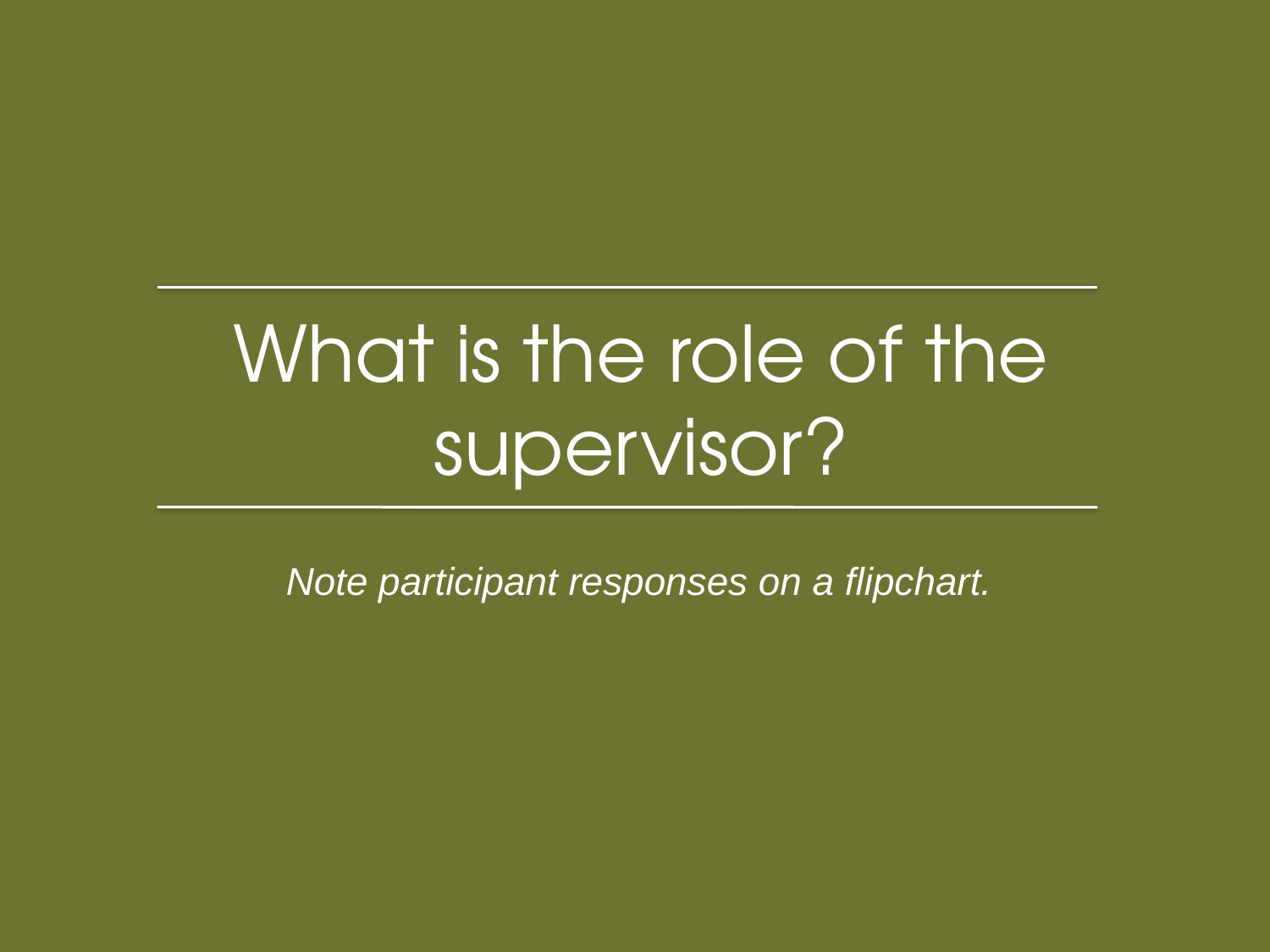

What is the role of the supervisor?
Note participant responses on a flipchart.